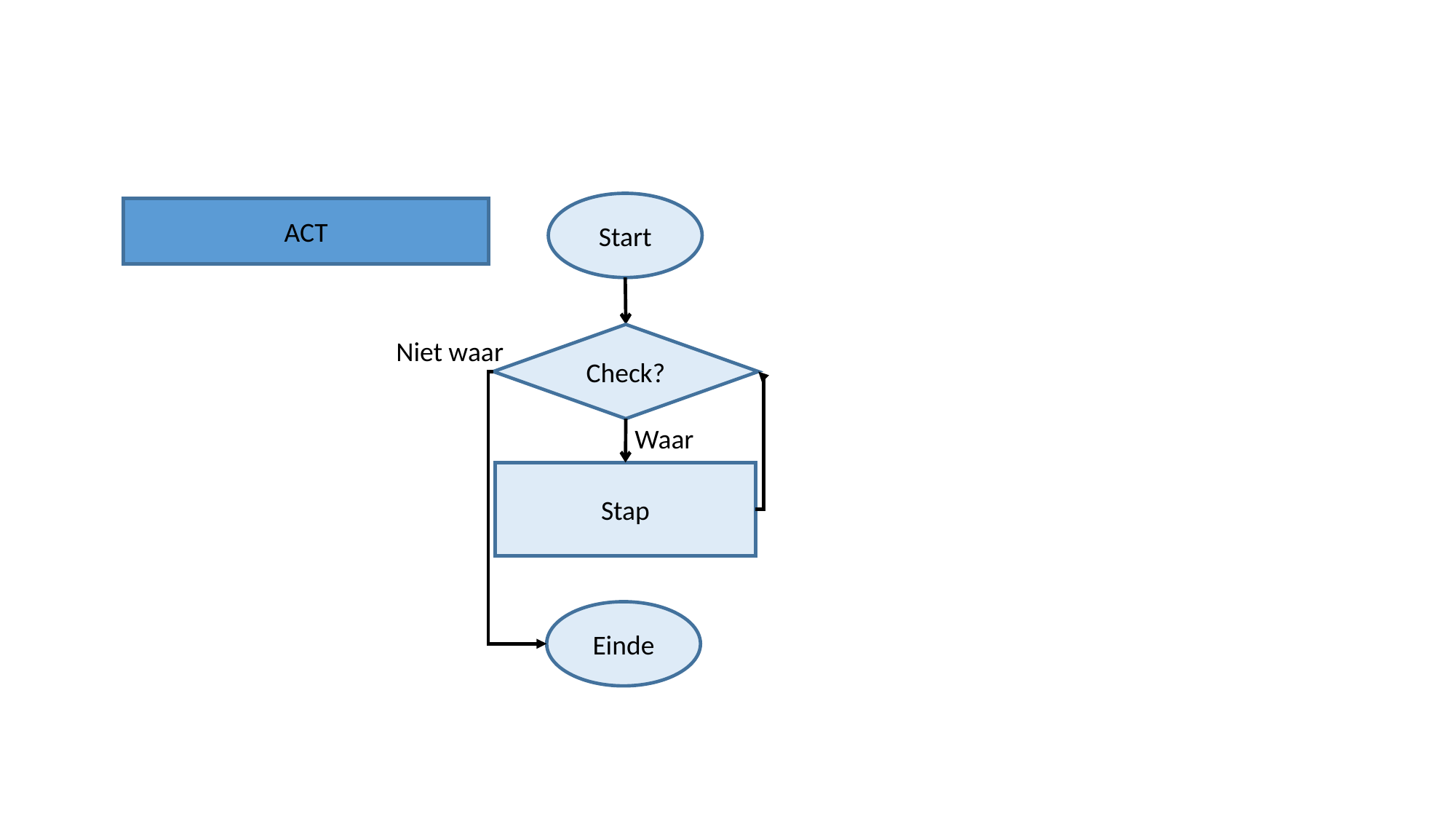

Start
ACT
Check?
Niet waar
Waar
Stap
Einde